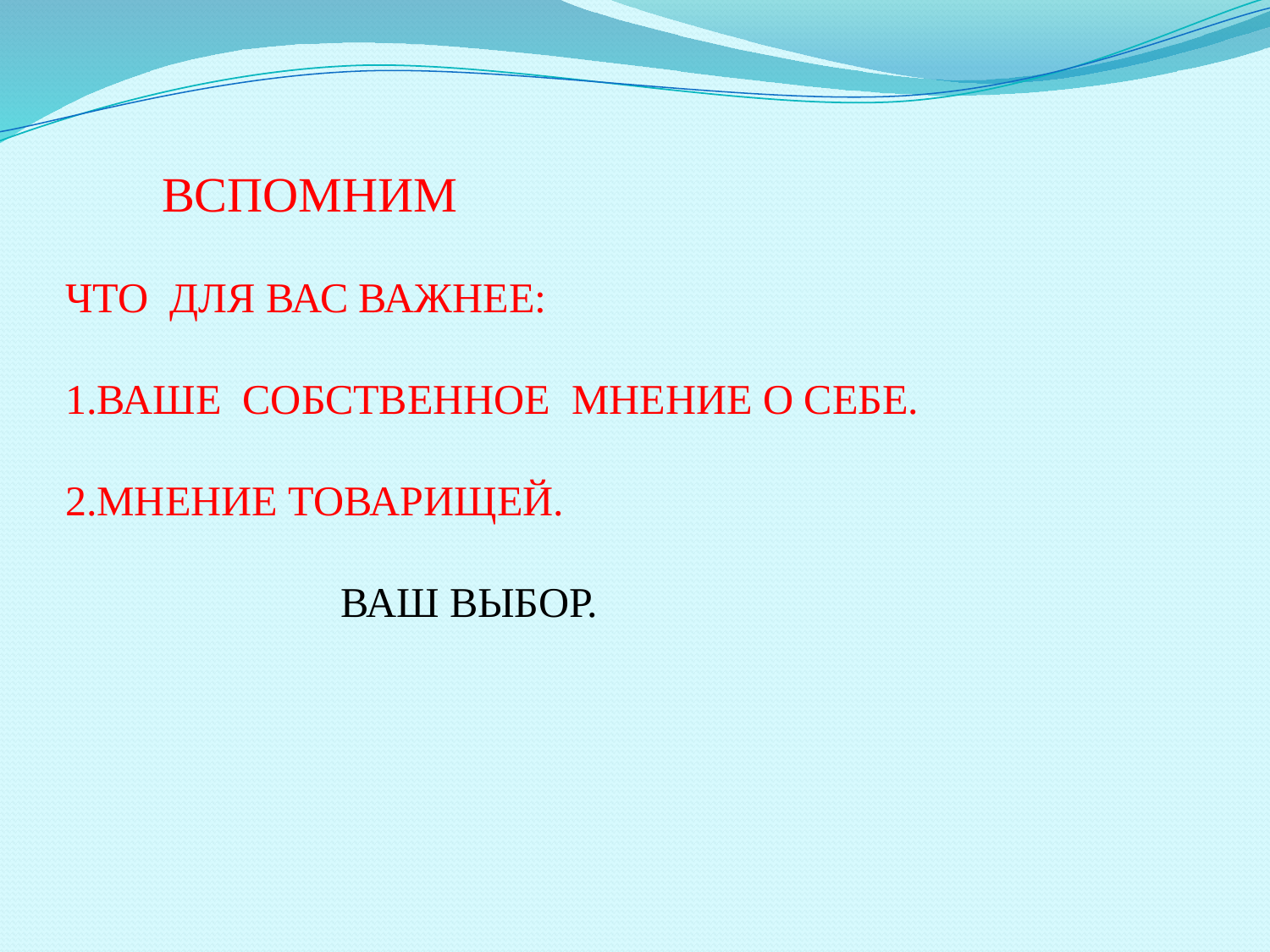

# ВСПОМНИМ
ЧТО  ДЛЯ ВАС ВАЖНЕЕ:

1.ВАШЕ  СОБСТВЕННОЕ  МНЕНИЕ О СЕБЕ.

2.МНЕНИЕ ТОВАРИЩЕЙ.

                          ВАШ ВЫБОР.